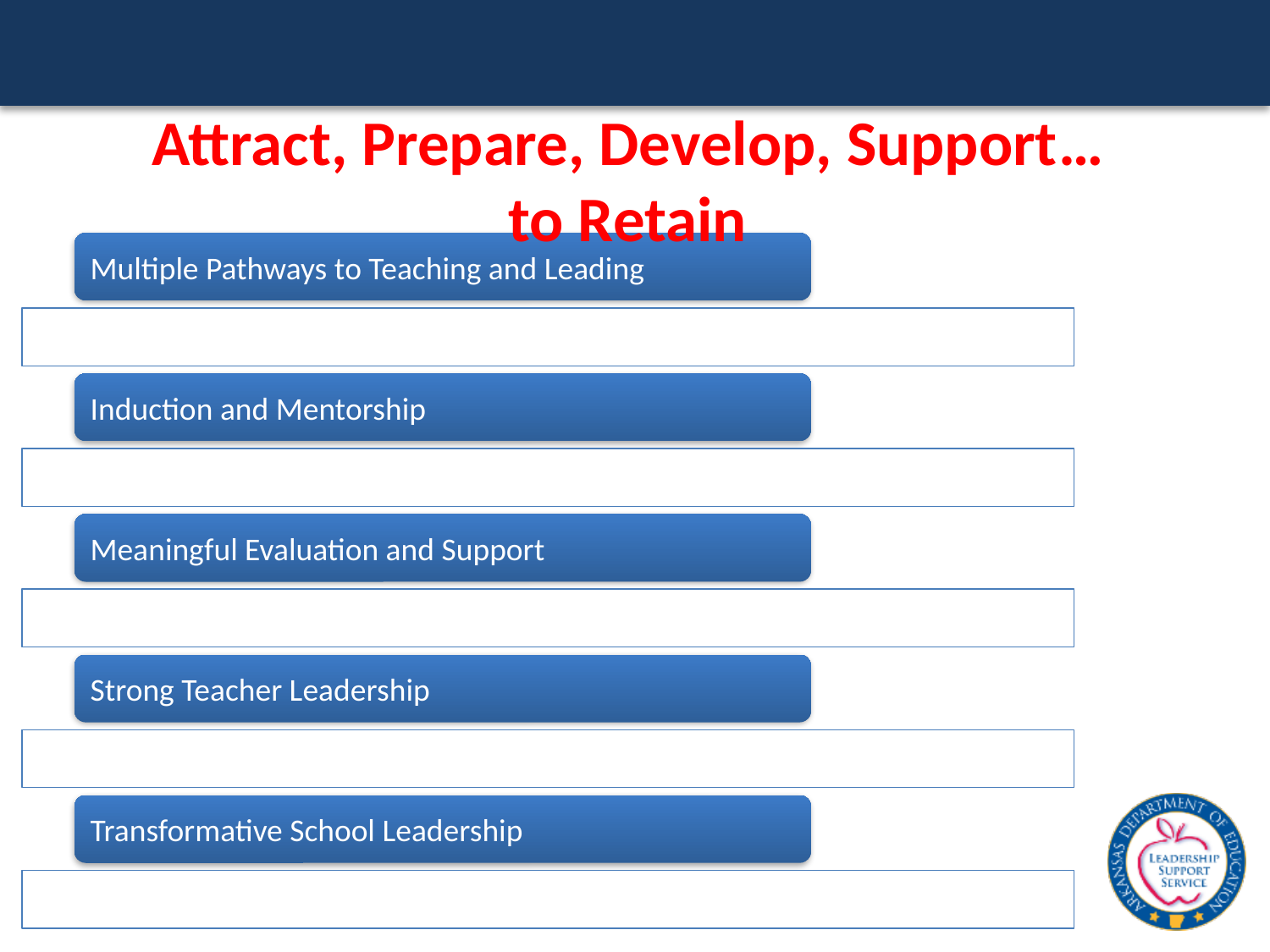

# Attract, Prepare, Develop, Support… to Retain
Multiple Pathways to Teaching and Leading
Strong Teacher Leadership
Transformative School Leadership
Induction and Mentorship
Meaningful Evaluation and Support